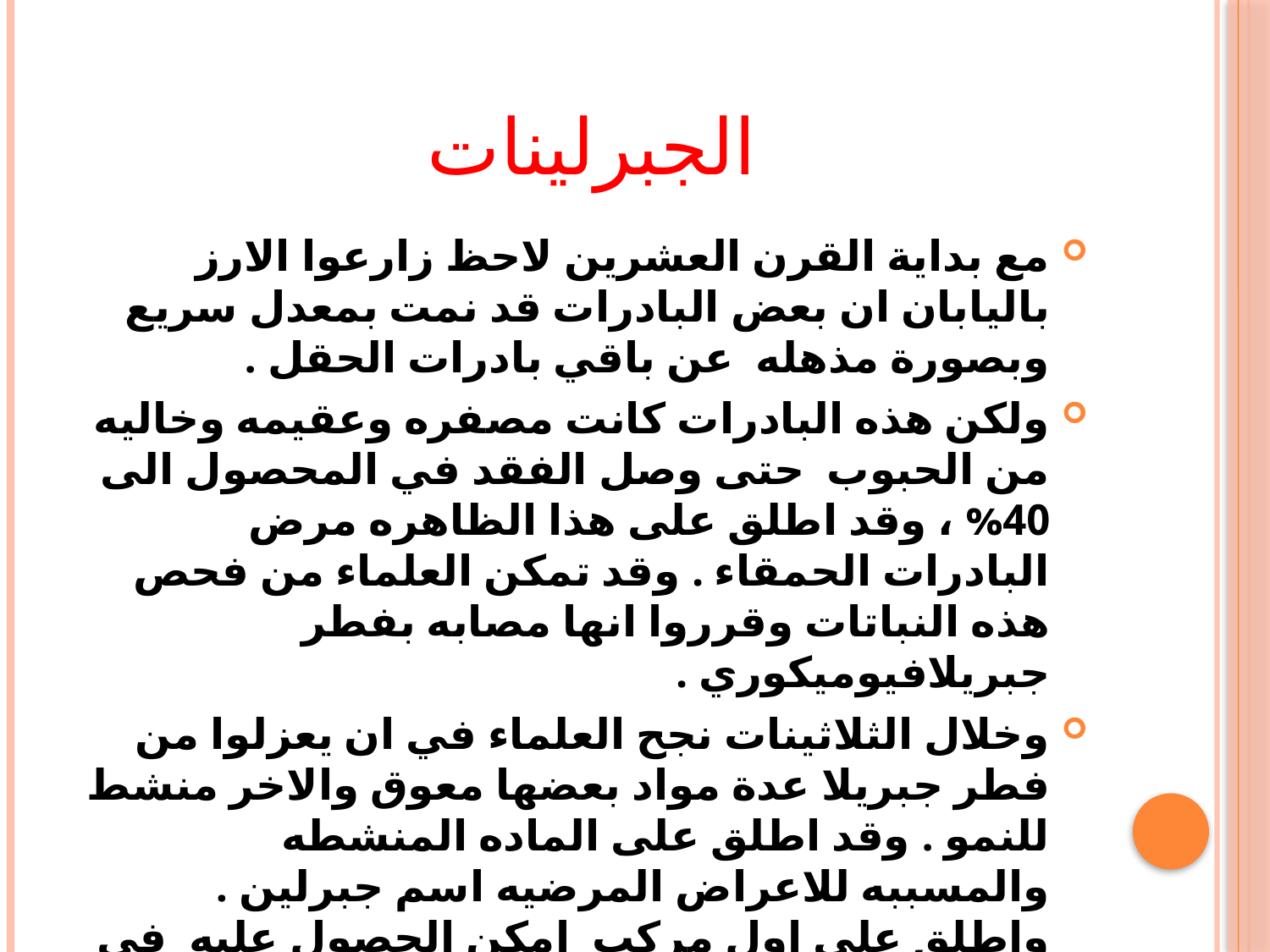

# الجبرلينات
مع بداية القرن العشرين لاحظ زارعوا الارز باليابان ان بعض البادرات قد نمت بمعدل سريع وبصورة مذهله  عن باقي بادرات الحقل .
ولكن هذه البادرات كانت مصفره وعقيمه وخاليه من الحبوب  حتى وصل الفقد في المحصول الى 40% ، وقد اطلق على هذا الظاهره مرض البادرات الحمقاء . وقد تمكن العلماء من فحص هذه النباتات وقرروا انها مصابه بفطر جبريلافيوميكوري .
وخلال الثلاثينات نجح العلماء في ان يعزلوا من فطر جبريلا عدة مواد بعضها معوق والاخر منشط للنمو . وقد اطلق على الماده المنشطه  والمسببه للاعراض المرضيه اسم جبرلين . واطلق على اول مركب  امكن الحصول عليه  في صورة نقيه من فطر جبريلا  اسم اسم حمض الجبرليك GA3 .